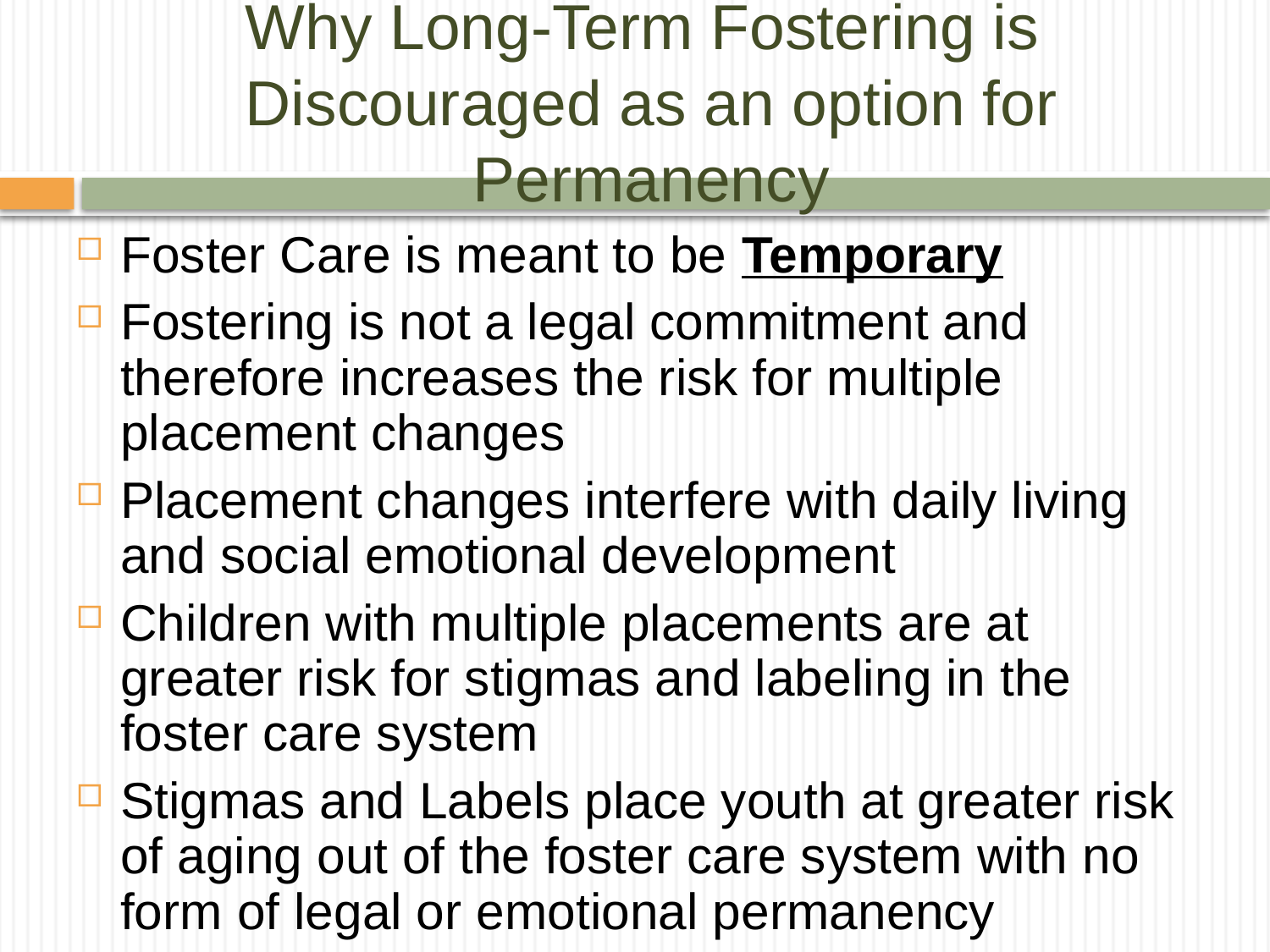

# Why Long-Term Fostering is Discouraged as an option for Permanency
Foster Care is meant to be Temporary
Fostering is not a legal commitment and therefore increases the risk for multiple placement changes
Placement changes interfere with daily living and social emotional development
Children with multiple placements are at greater risk for stigmas and labeling in the foster care system
Stigmas and Labels place youth at greater risk of aging out of the foster care system with no form of legal or emotional permanency